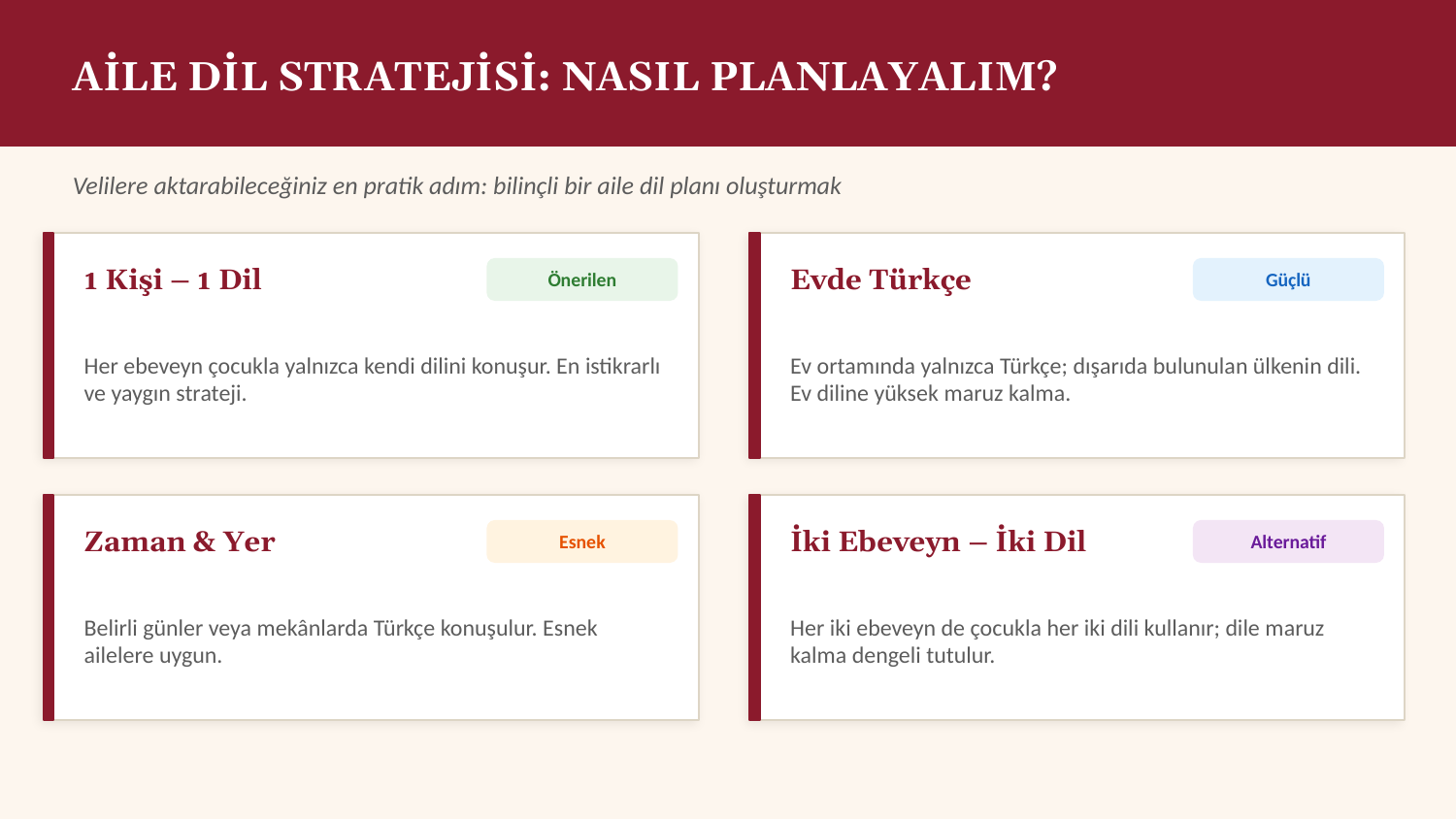

AİLE DİL STRATEJİSİ: NASIL PLANLAYALIM?
Velilere aktarabileceğiniz en pratik adım: bilinçli bir aile dil planı oluşturmak

1 Kişi – 1 Dil
Evde Türkçe

Önerilen

Güçlü
Her ebeveyn çocukla yalnızca kendi dilini konuşur. En istikrarlı ve yaygın strateji.
Ev ortamında yalnızca Türkçe; dışarıda bulunulan ülkenin dili. Ev diline yüksek maruz kalma.

Zaman & Yer
İki Ebeveyn – İki Dil

Esnek

Alternatif
Belirli günler veya mekânlarda Türkçe konuşulur. Esnek ailelere uygun.
Her iki ebeveyn de çocukla her iki dili kullanır; dile maruz kalma dengeli tutulur.